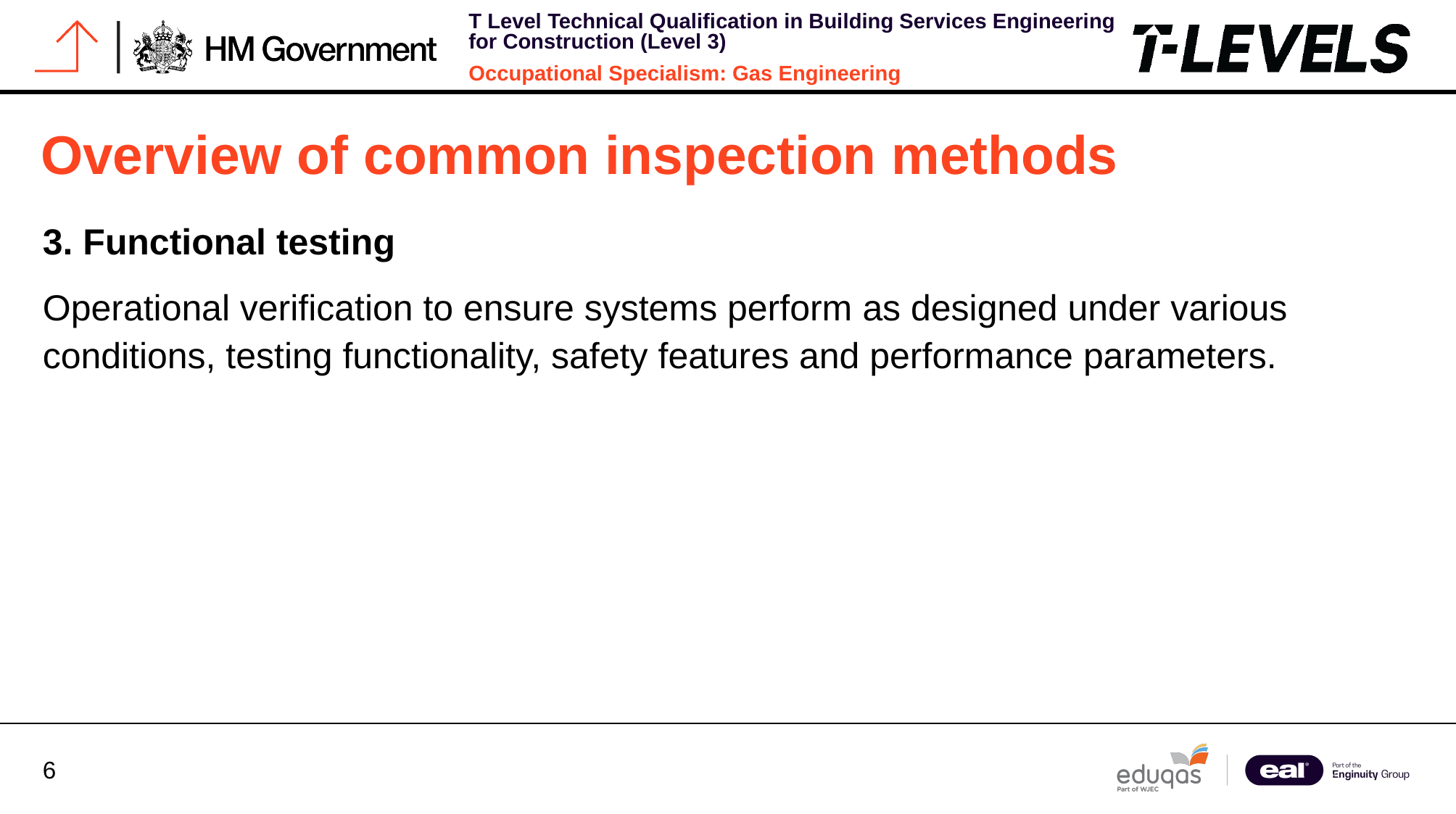

# Overview of common inspection methods
3. Functional testing
Operational verification to ensure systems perform as designed under various conditions, testing functionality, safety features and performance parameters.